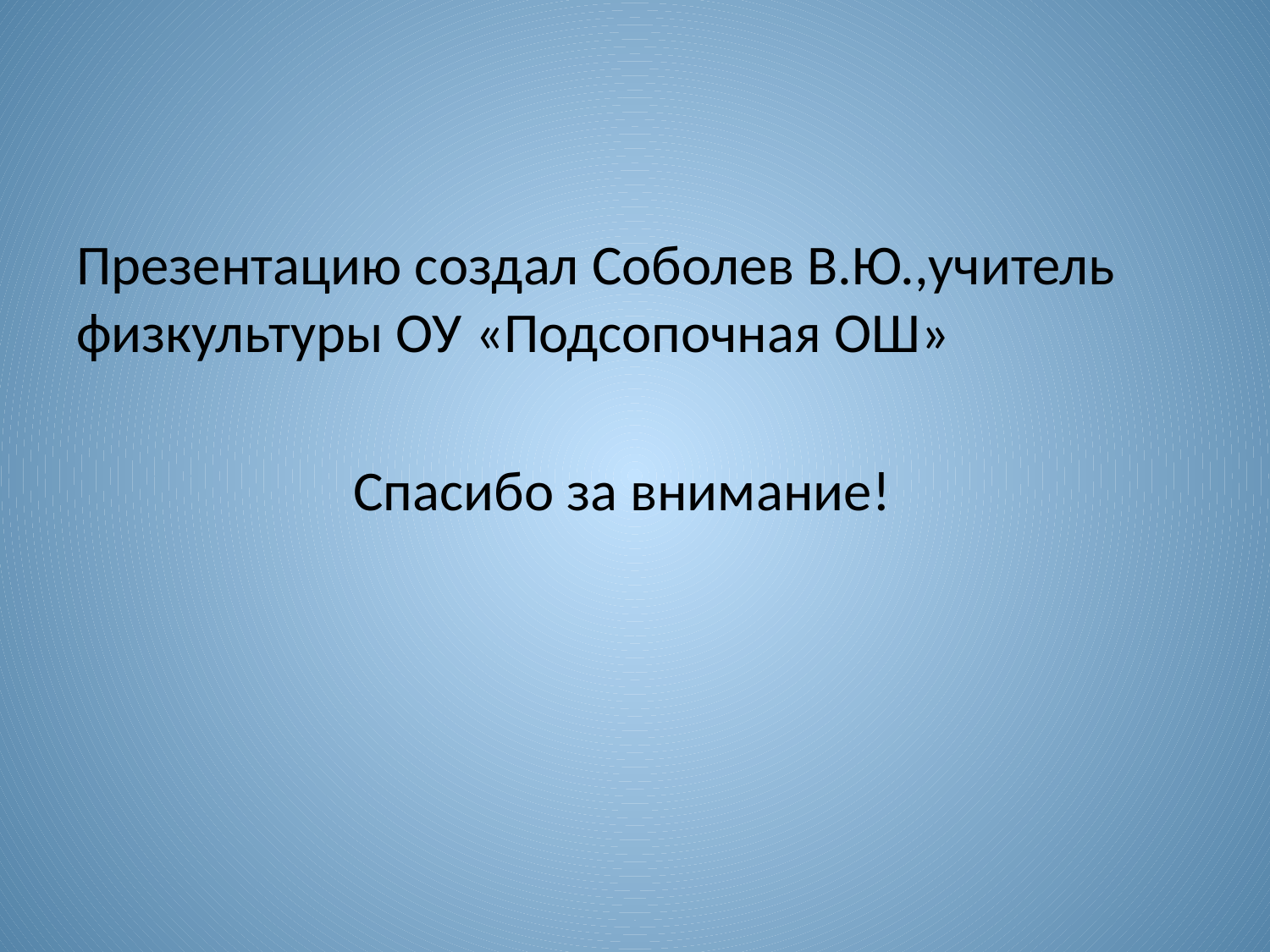

#
Презентацию создал Соболев В.Ю.,учитель физкультуры ОУ «Подсопочная ОШ»

Спасибо за внимание!